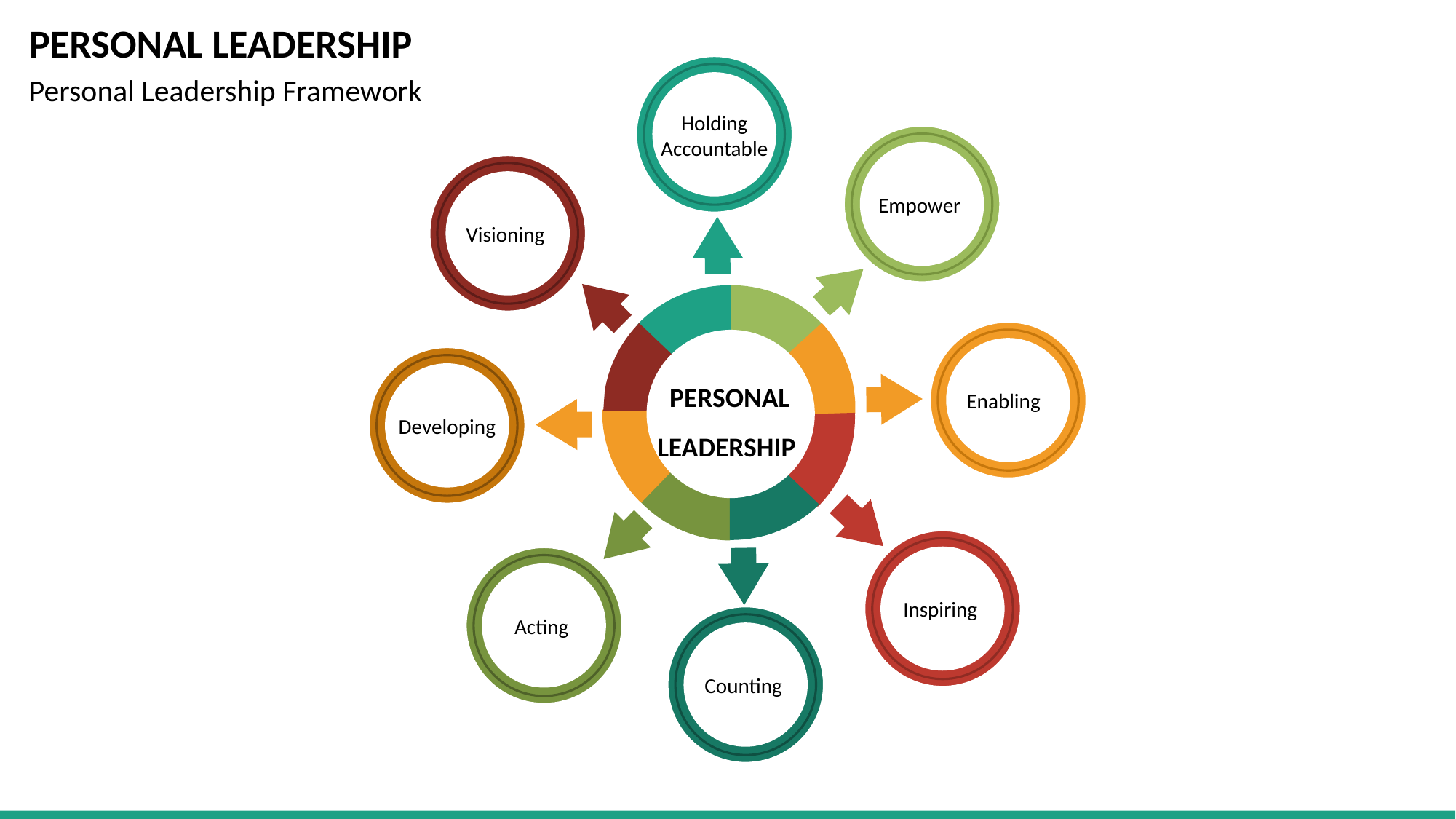

# PERSONAL LEADERSHIP

Holding Accountable

Empower
Visioning

PERSONAL LEADERSHIP

Enabling

Developing

Inspiring

Acting

Counting
Personal Leadership Framework